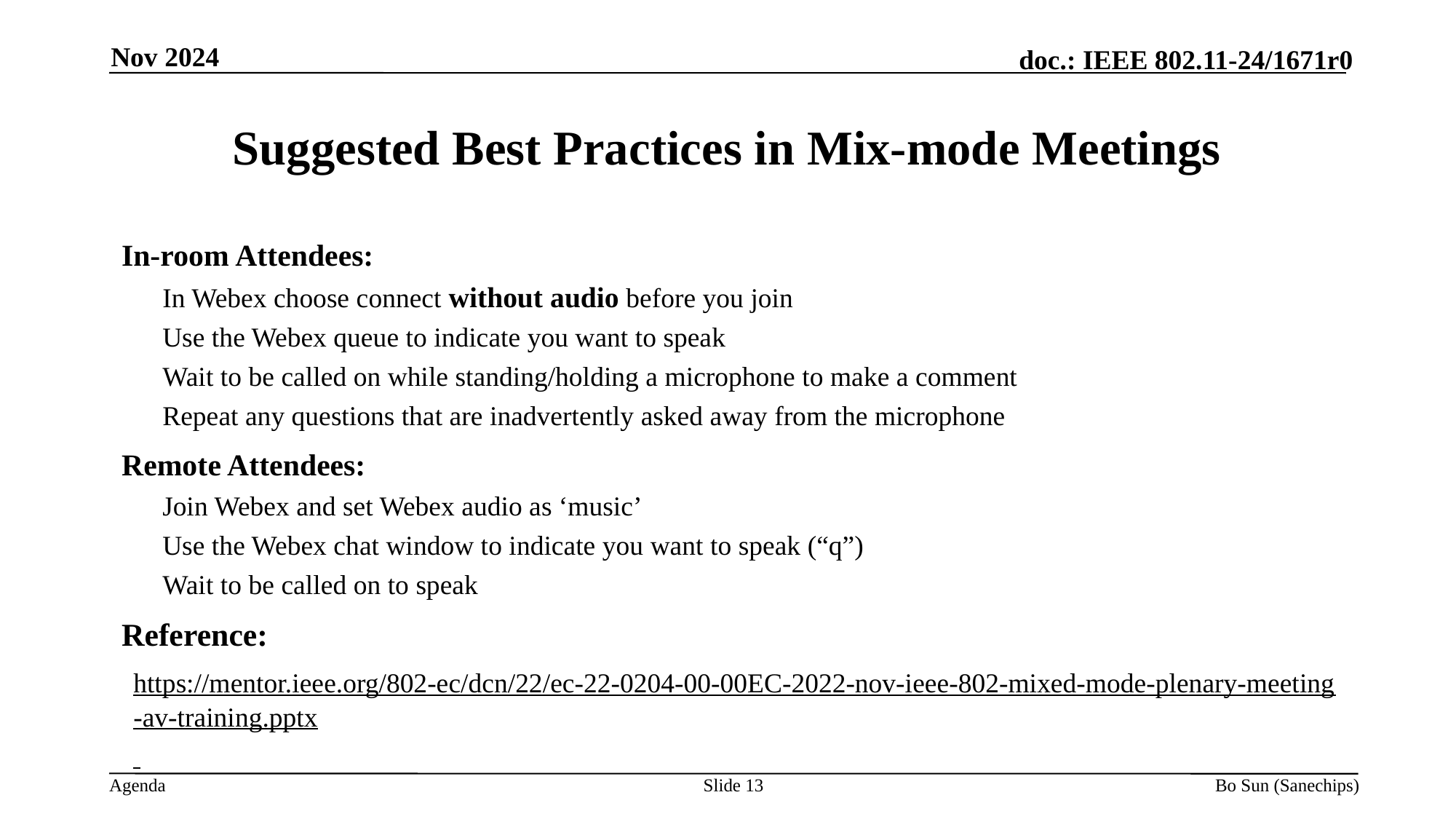

Nov 2024
Suggested Best Practices in Mix-mode Meetings
In-room Attendees:
In Webex choose connect without audio before you join
Use the Webex queue to indicate you want to speak
Wait to be called on while standing/holding a microphone to make a comment
Repeat any questions that are inadvertently asked away from the microphone
Remote Attendees:
Join Webex and set Webex audio as ‘music’
Use the Webex chat window to indicate you want to speak (“q”)
Wait to be called on to speak
Reference:
https://mentor.ieee.org/802-ec/dcn/22/ec-22-0204-00-00EC-2022-nov-ieee-802-mixed-mode-plenary-meeting-av-training.pptx
Slide 13
Bo Sun (Sanechips)